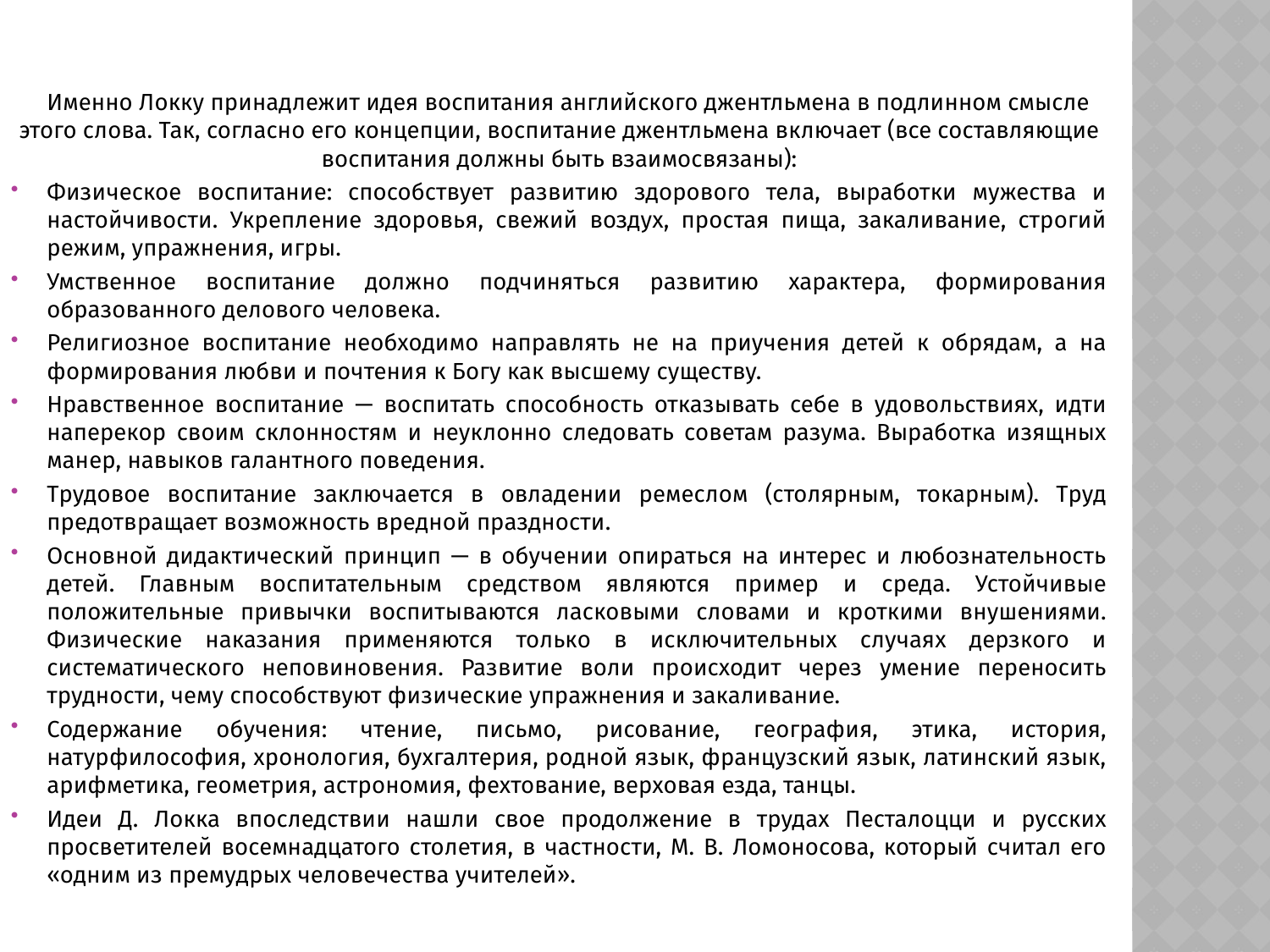

Именно Локку принадлежит идея воспитания английского джентльмена в подлинном смысле этого слова. Так, согласно его концепции, воспитание джентльмена включает (все составляющие воспитания должны быть взаимосвязаны):
Физическое воспитание: способствует развитию здорового тела, выработки мужества и настойчивости. Укрепление здоровья, свежий воздух, простая пища, закаливание, строгий режим, упражнения, игры.
Умственное воспитание должно подчиняться развитию характера, формирования образованного делового человека.
Религиозное воспитание необходимо направлять не на приучения детей к обрядам, а на формирования любви и почтения к Богу как высшему существу.
Нравственное воспитание — воспитать способность отказывать себе в удовольствиях, идти наперекор своим склонностям и неуклонно следовать советам разума. Выработка изящных манер, навыков галантного поведения.
Трудовое воспитание заключается в овладении ремеслом (столярным, токарным). Труд предотвращает возможность вредной праздности.
Основной дидактический принцип — в обучении опираться на интерес и любознательность детей. Главным воспитательным средством являются пример и среда. Устойчивые положительные привычки воспитываются ласковыми словами и кроткими внушениями. Физические наказания применяются только в исключительных случаях дерзкого и систематического неповиновения. Развитие воли происходит через умение переносить трудности, чему способствуют физические упражнения и закаливание.
Содержание обучения: чтение, письмо, рисование, география, этика, история, натурфилософия, хронология, бухгалтерия, родной язык, французский язык, латинский язык, арифметика, геометрия, астрономия, фехтование, верховая езда, танцы.
Идеи Д. Локка впоследствии нашли свое продолжение в трудах Песталоцци и русских просветителей восемнадцатого столетия, в частности, М. В. Ломоносова, который считал его «одним из премудрых человечества учителей».